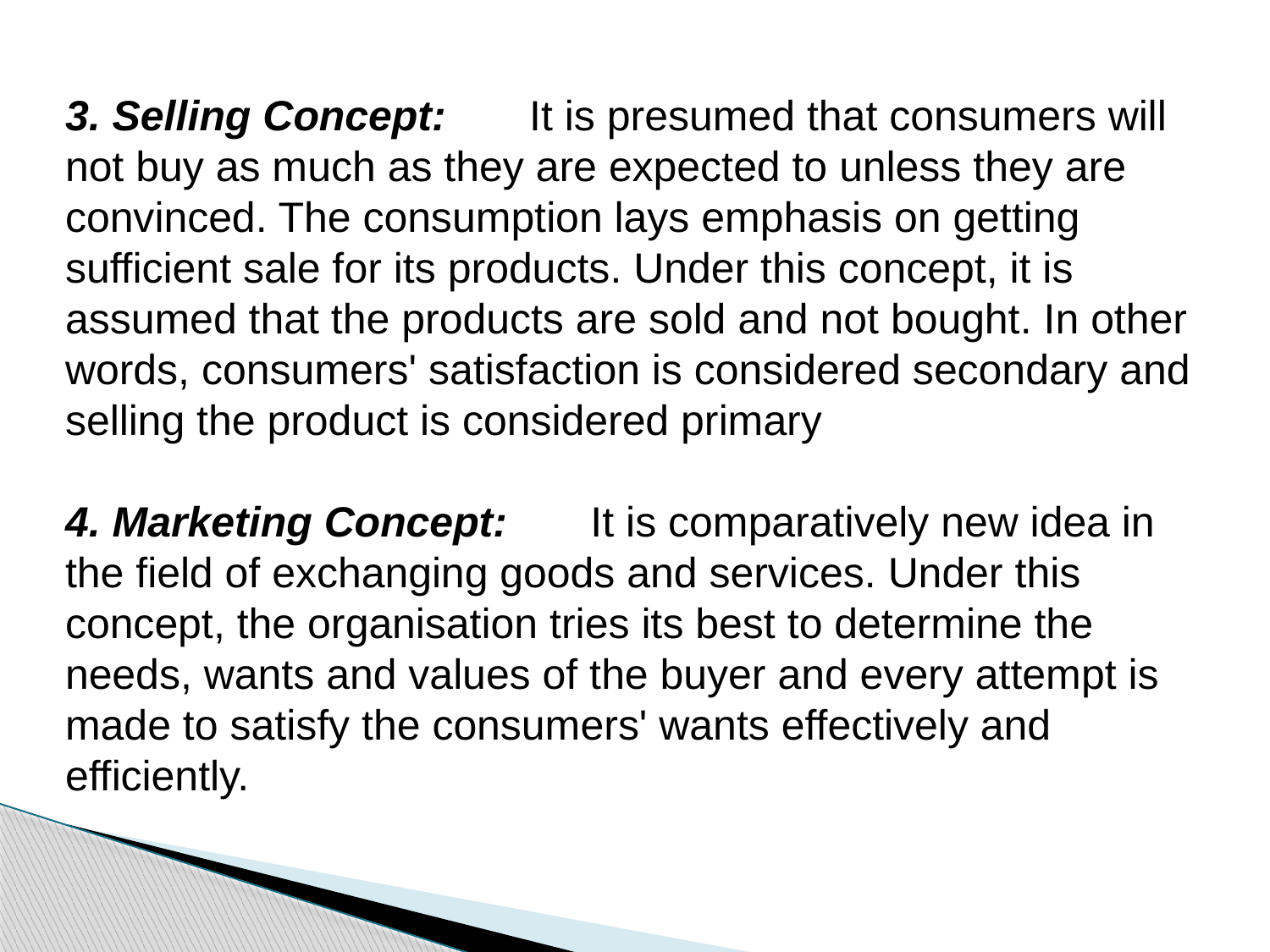

3. Selling Concept:       It is presumed that consumers will not buy as much as they are expected to unless they are convinced. The consumption lays emphasis on getting sufficient sale for its products. Under this concept, it is assumed that the products are sold and not bought. In other words, consumers' satisfaction is considered secondary and selling the product is considered primary

4. Marketing Concept:       It is comparatively new idea in the field of exchanging goods and services. Under this concept, the organisation tries its best to determine the needs, wants and values of the buyer and every attempt is made to satisfy the consumers' wants effectively and efficiently.